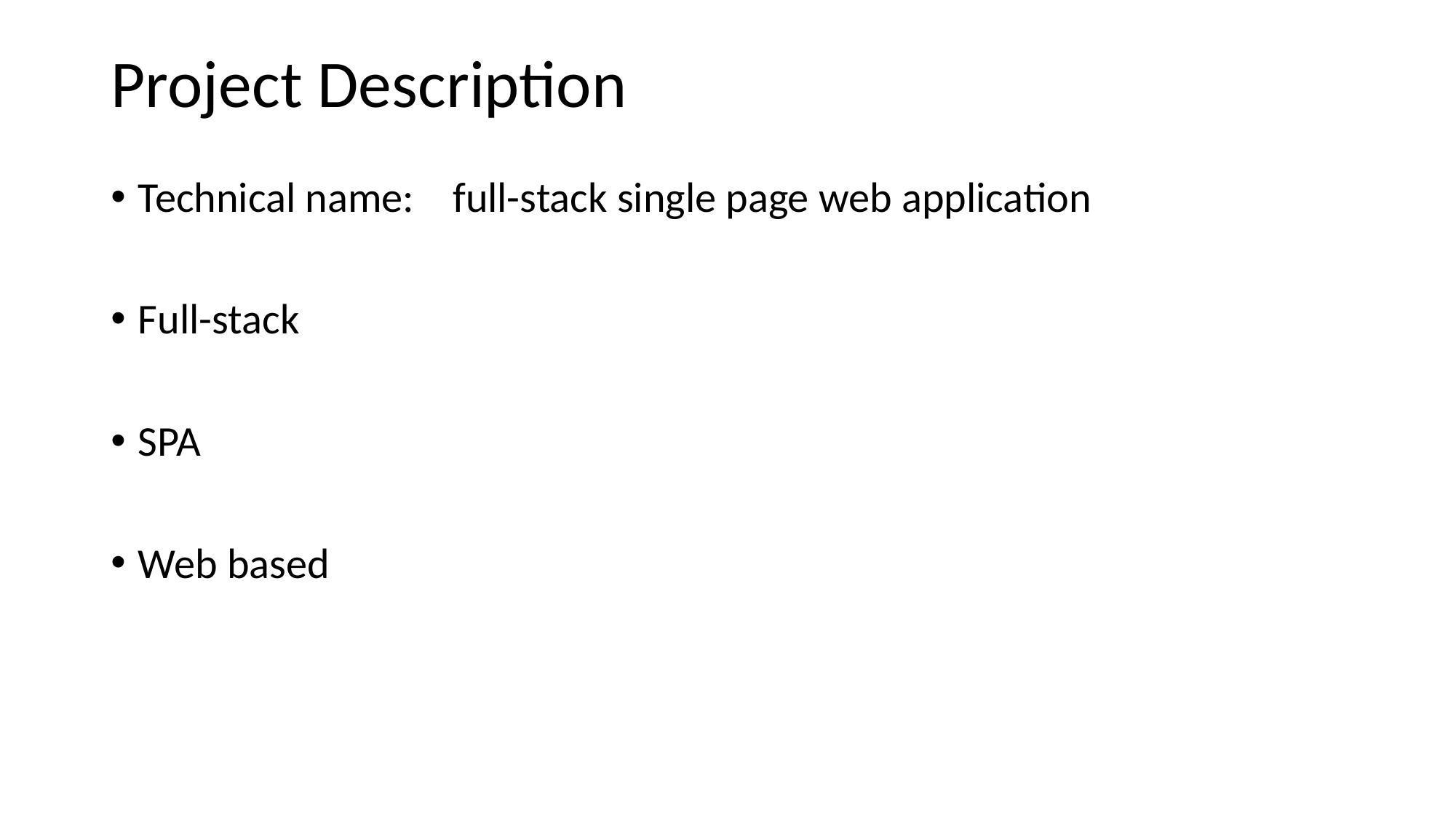

# Project Description
Technical name:    full-stack single page web application

Full-stack

SPA

Web based